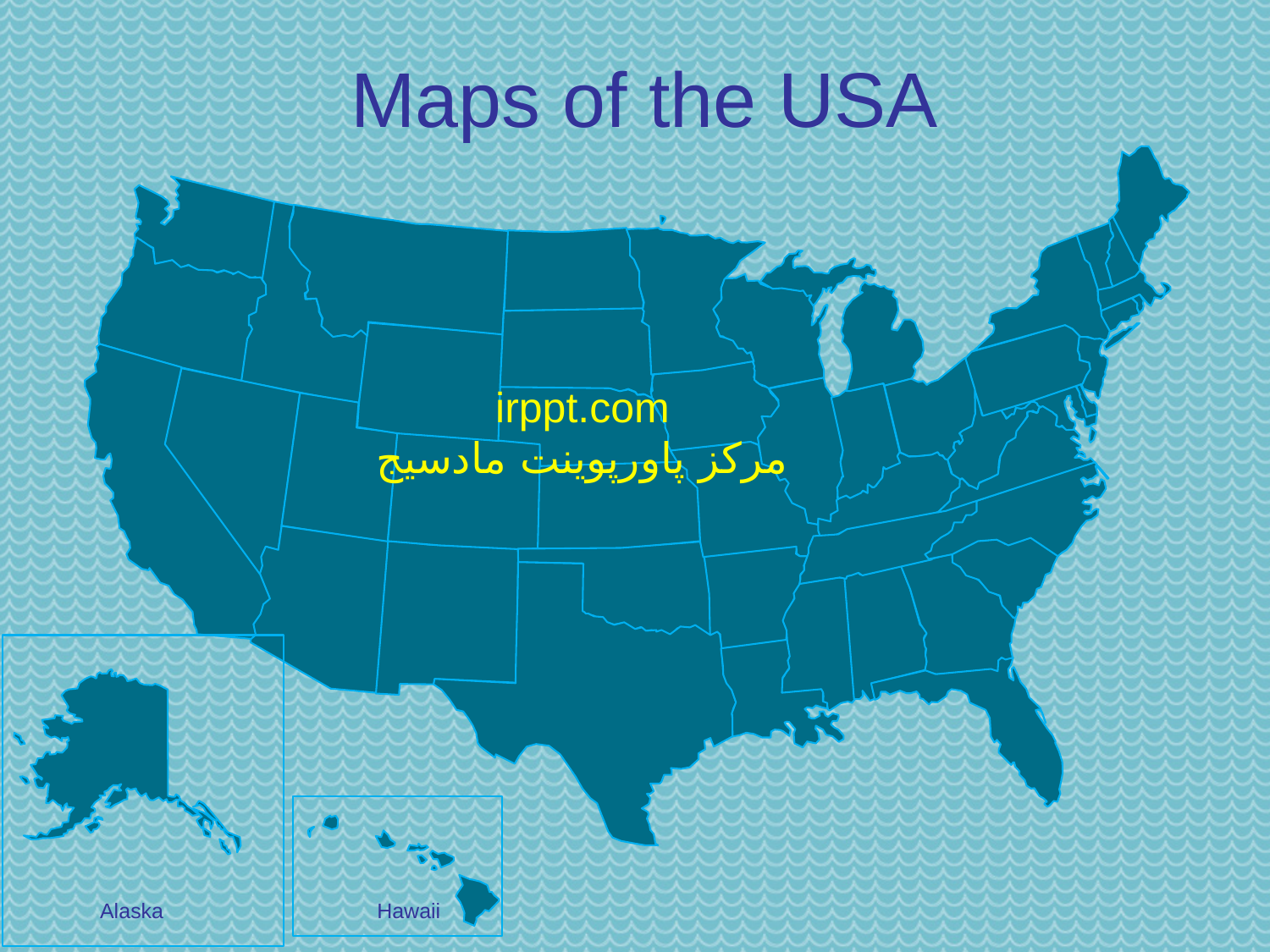

# Maps of the USA

irppt.com
مرکز پاورپوینت مادسیج

Alaska
Hawaii